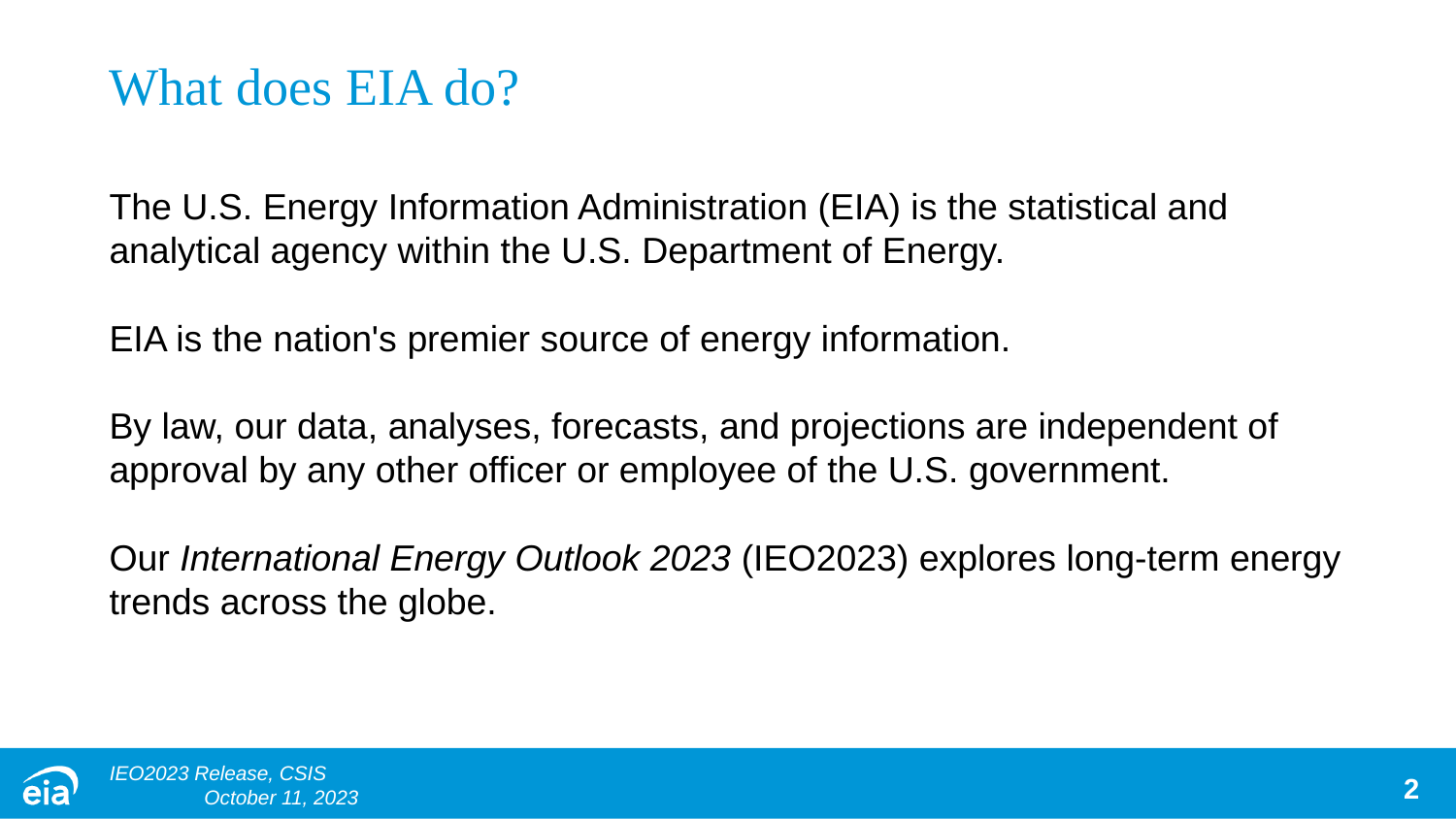

# What does EIA do?
The U.S. Energy Information Administration (EIA) is the statistical and analytical agency within the U.S. Department of Energy.
EIA is the nation's premier source of energy information.
By law, our data, analyses, forecasts, and projections are independent of approval by any other officer or employee of the U.S. government.
Our International Energy Outlook 2023 (IEO2023) explores long-term energy trends across the globe.
IEO2023 Release, CSIS                                                      October 11, 2023
2